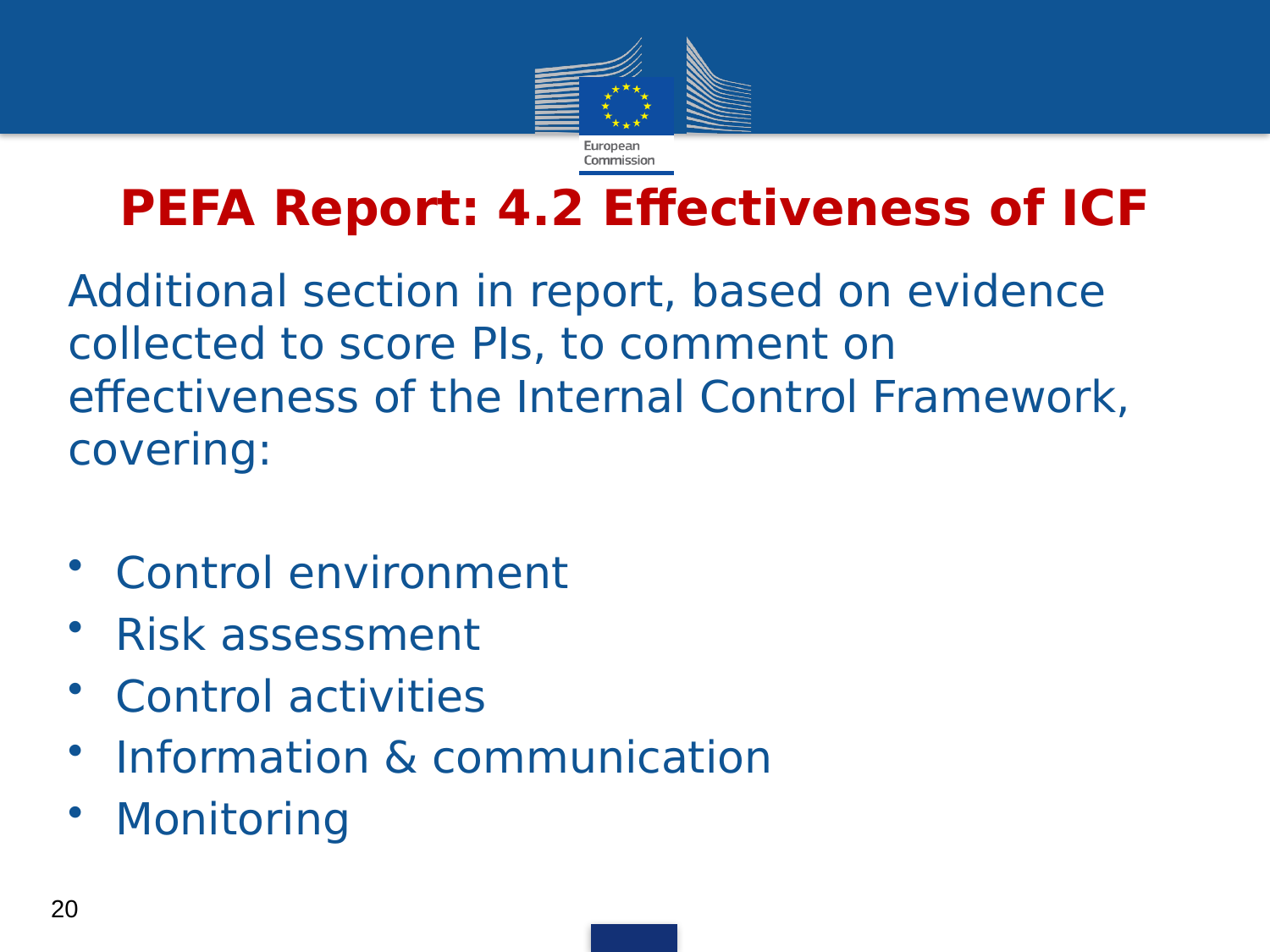

# PEFA Report: 4.2 Effectiveness of ICF
Additional section in report, based on evidence collected to score PIs, to comment on effectiveness of the Internal Control Framework, covering:

Control environment
Risk assessment
Control activities
Information & communication
Monitoring
20